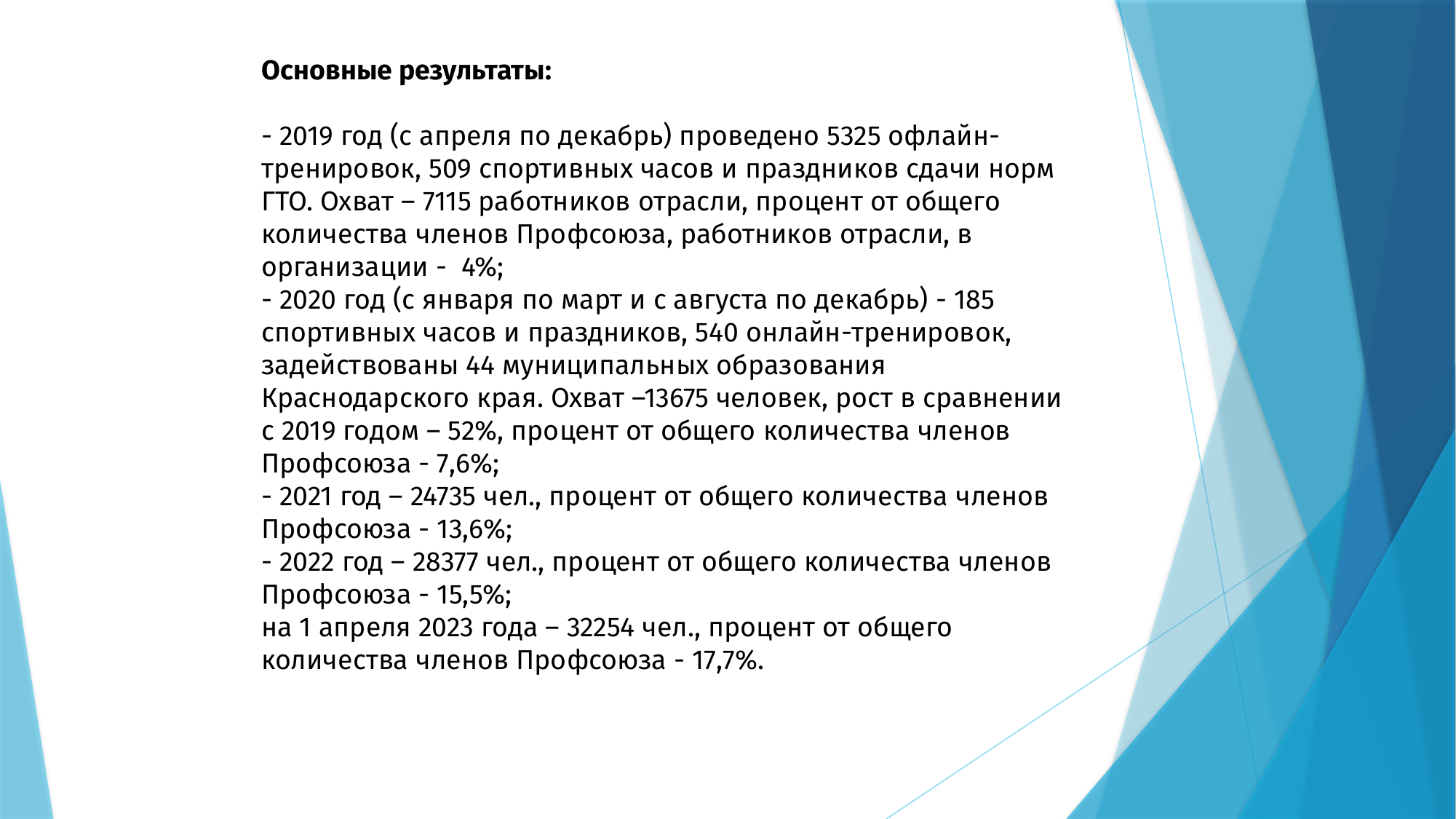

Основные результаты:

- 2019 год (с апреля по декабрь) проведено 5325 офлайн-тренировок, 509 спортивных часов и праздников сдачи норм ГТО. Охват – 7115 работников отрасли, процент от общего количества членов Профсоюза, работников отрасли, в организации -  4%;
- 2020 год (с января по март и с августа по декабрь) - 185 спортивных часов и праздников, 540 онлайн-тренировок, задействованы 44 муниципальных образования Краснодарского края. Охват –13675 человек, рост в сравнении с 2019 годом – 52%, процент от общего количества членов Профсоюза - 7,6%;
- 2021 год – 24735 чел., процент от общего количества членов Профсоюза - 13,6%;
- 2022 год – 28377 чел., процент от общего количества членов Профсоюза - 15,5%;
на 1 апреля 2023 года – 32254 чел., процент от общего количества членов Профсоюза - 17,7%.